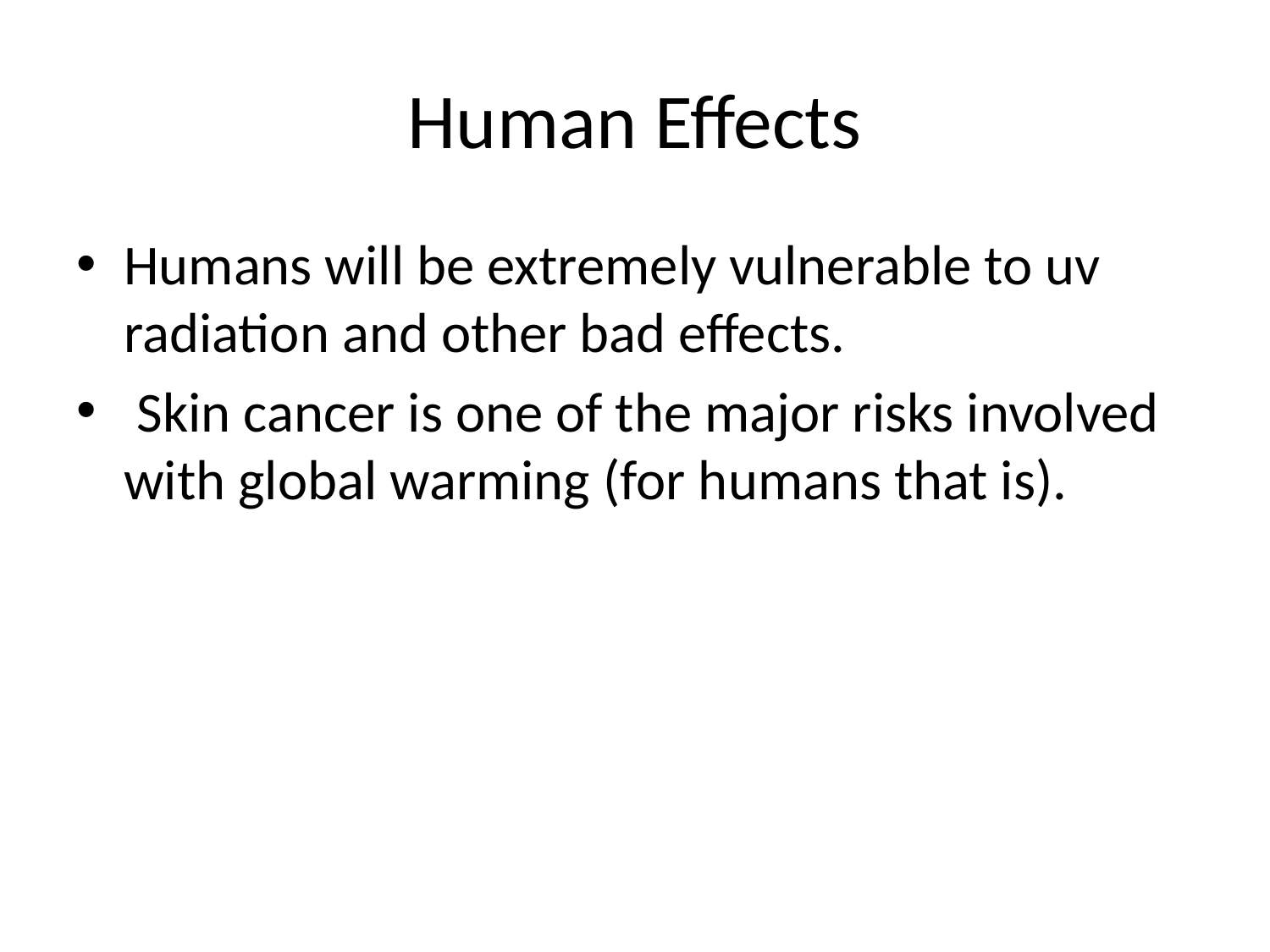

# Human Effects
Humans will be extremely vulnerable to uv radiation and other bad effects.
 Skin cancer is one of the major risks involved with global warming (for humans that is).